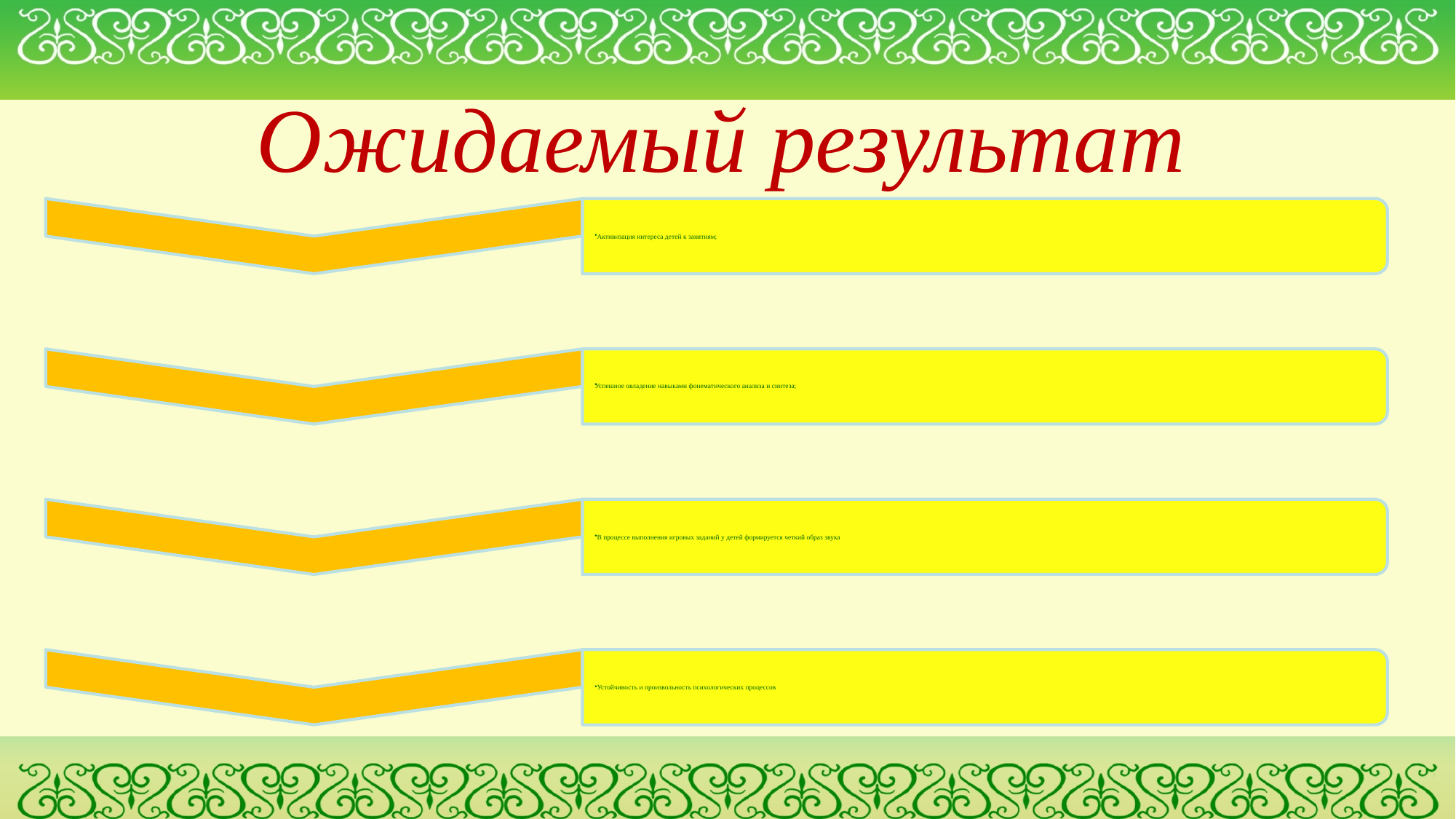

# Ожидаемый результат

Активизация интереса детей к занятиям;
Успешное овладение навыками фонематического анализа и синтеза;
В процессе выполнения игровых заданий у детей формируется четкий образ звука
Устойчивость и произвольность психологических процессов